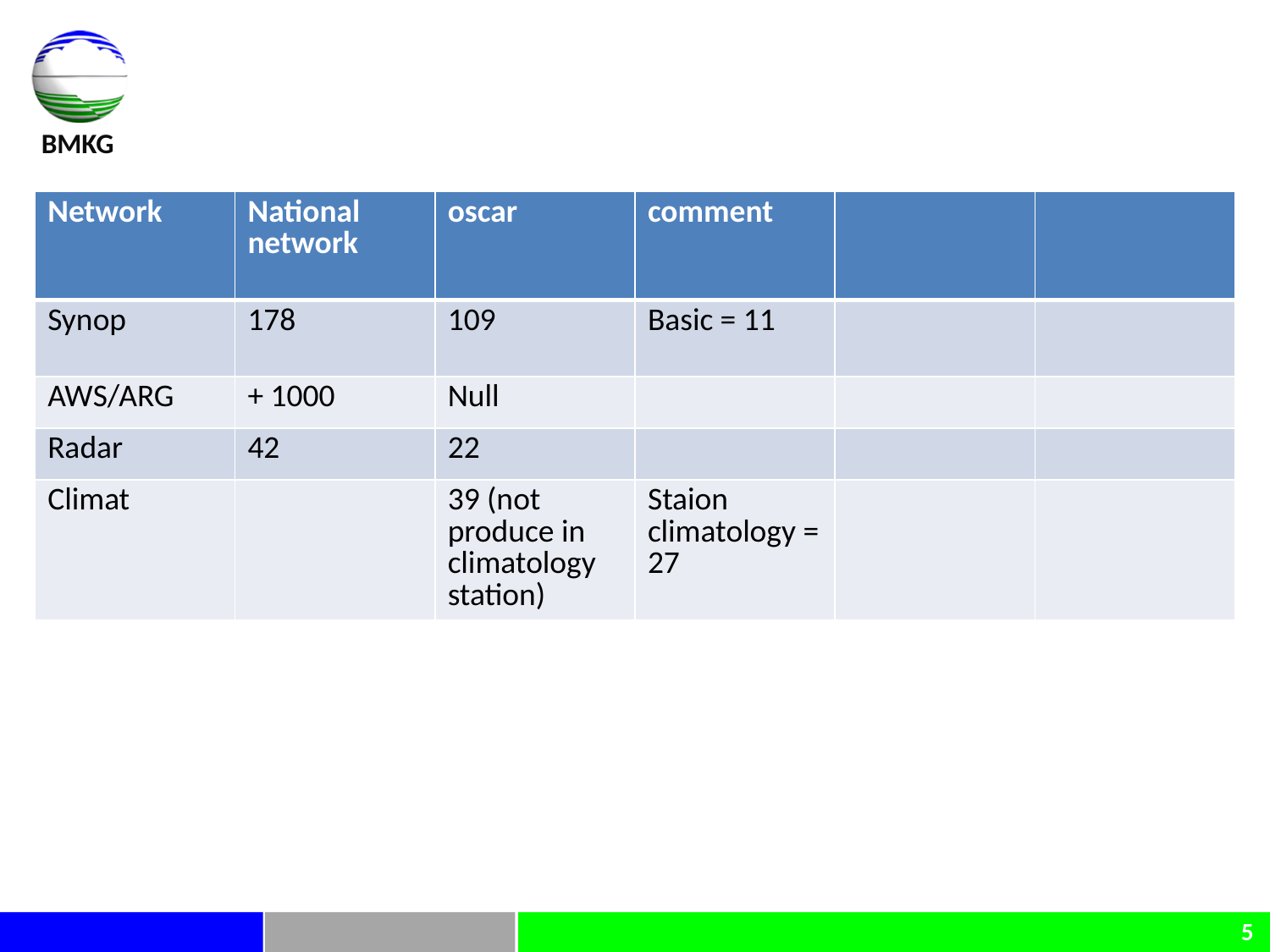

#
| Network | National network | oscar | comment |  |  |
| --- | --- | --- | --- | --- | --- |
| Synop | 178 | 109 | Basic = 11 |  |  |
| AWS/ARG | + 1000 | Null |  |  |  |
| Radar | 42 | 22 |  |  |  |
| Climat |  | 39 (not produce in climatology station) | Staion climatology = 27 |  |  |